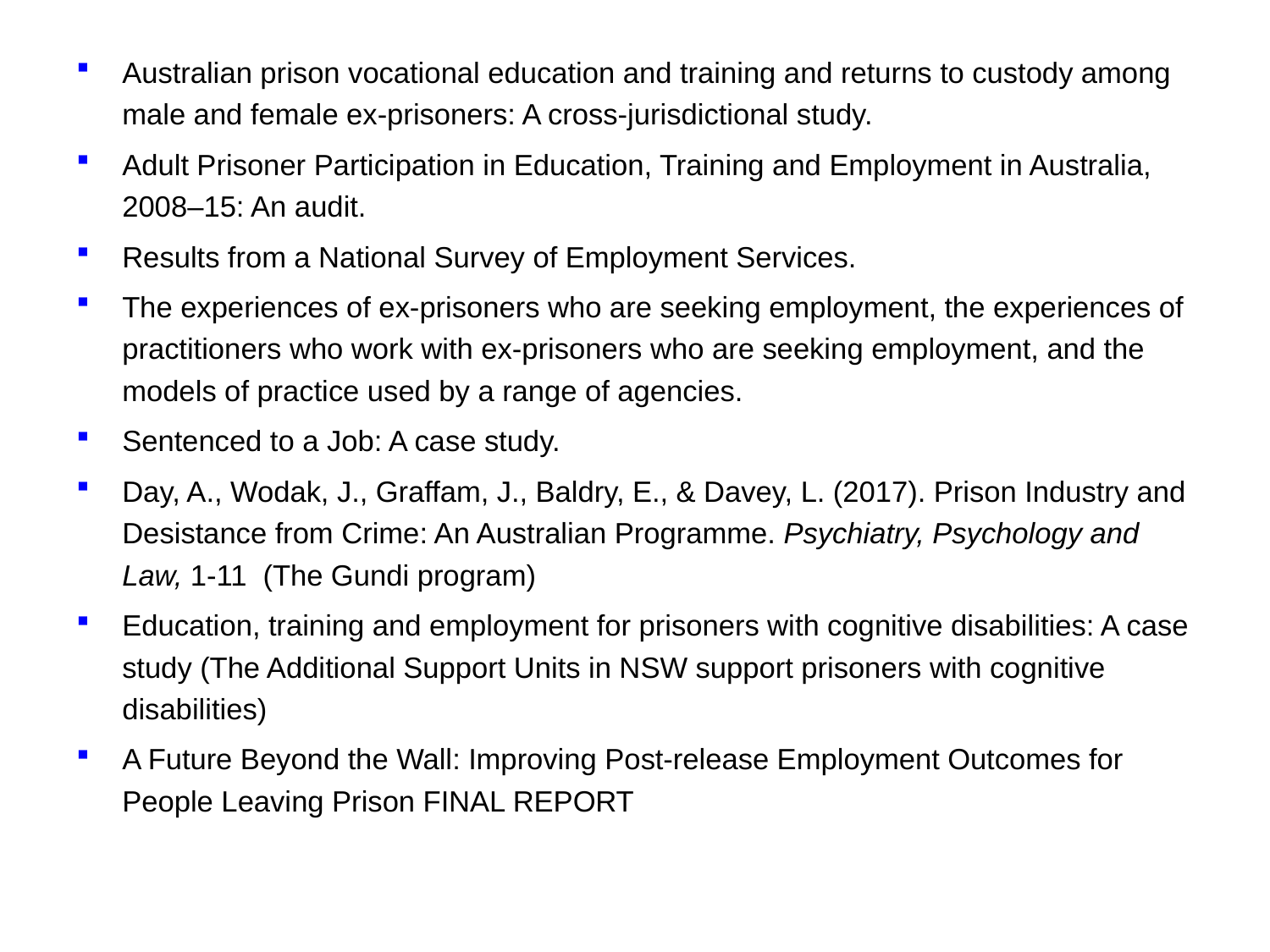

Australian prison vocational education and training and returns to custody among male and female ex-prisoners: A cross-jurisdictional study.
Adult Prisoner Participation in Education, Training and Employment in Australia, 2008–15: An audit.
Results from a National Survey of Employment Services.
The experiences of ex-prisoners who are seeking employment, the experiences of practitioners who work with ex-prisoners who are seeking employment, and the models of practice used by a range of agencies.
Sentenced to a Job: A case study.
Day, A., Wodak, J., Graffam, J., Baldry, E., & Davey, L. (2017). Prison Industry and Desistance from Crime: An Australian Programme. Psychiatry, Psychology and Law, 1-11  (The Gundi program)
Education, training and employment for prisoners with cognitive disabilities: A case study (The Additional Support Units in NSW support prisoners with cognitive disabilities)
A Future Beyond the Wall: Improving Post-release Employment Outcomes for People Leaving Prison FINAL REPORT